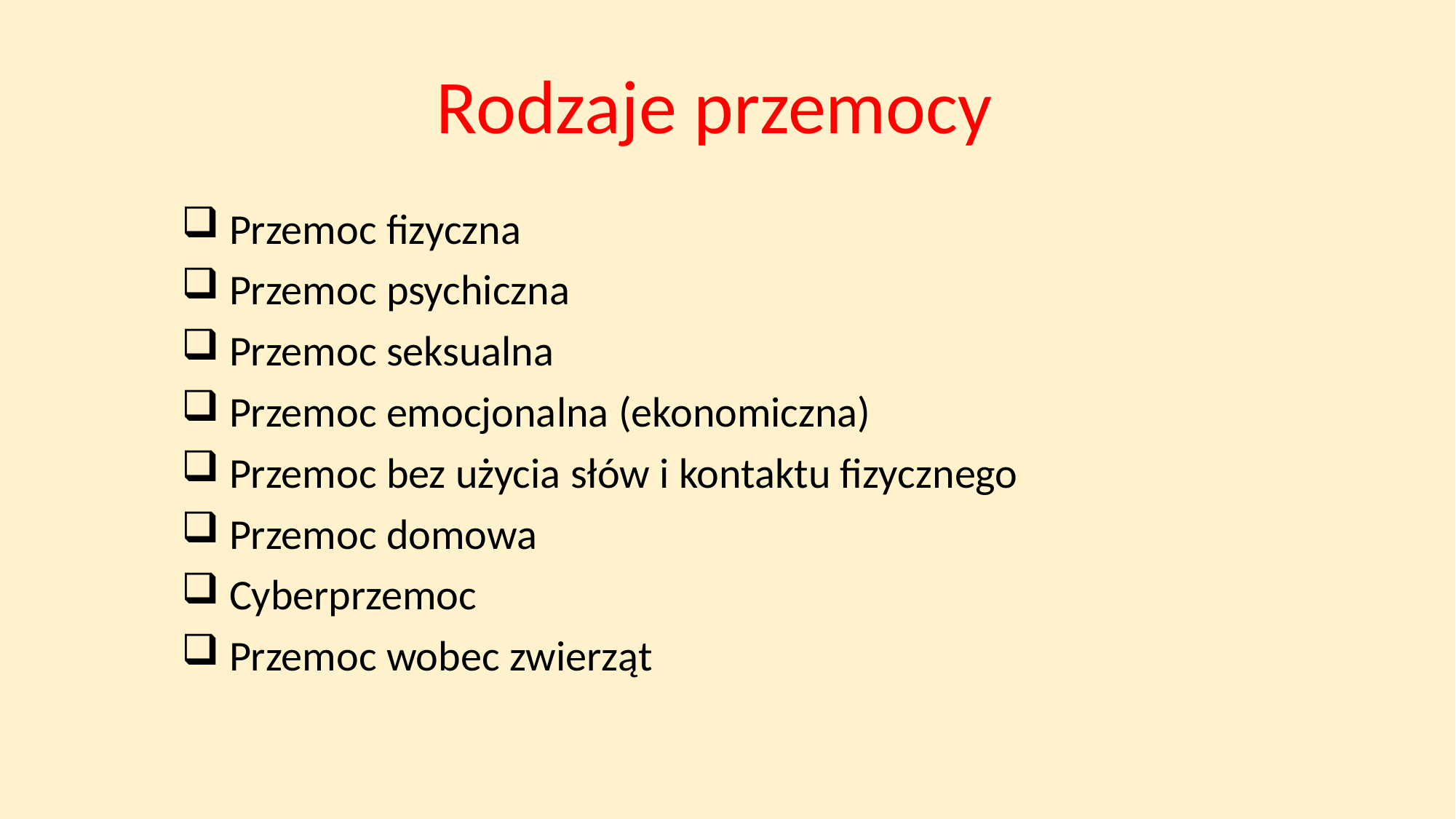

# Rodzaje przemocy
 Przemoc fizyczna
 Przemoc psychiczna
 Przemoc seksualna
 Przemoc emocjonalna (ekonomiczna)
 Przemoc bez użycia słów i kontaktu fizycznego
 Przemoc domowa
 Cyberprzemoc
 Przemoc wobec zwierząt